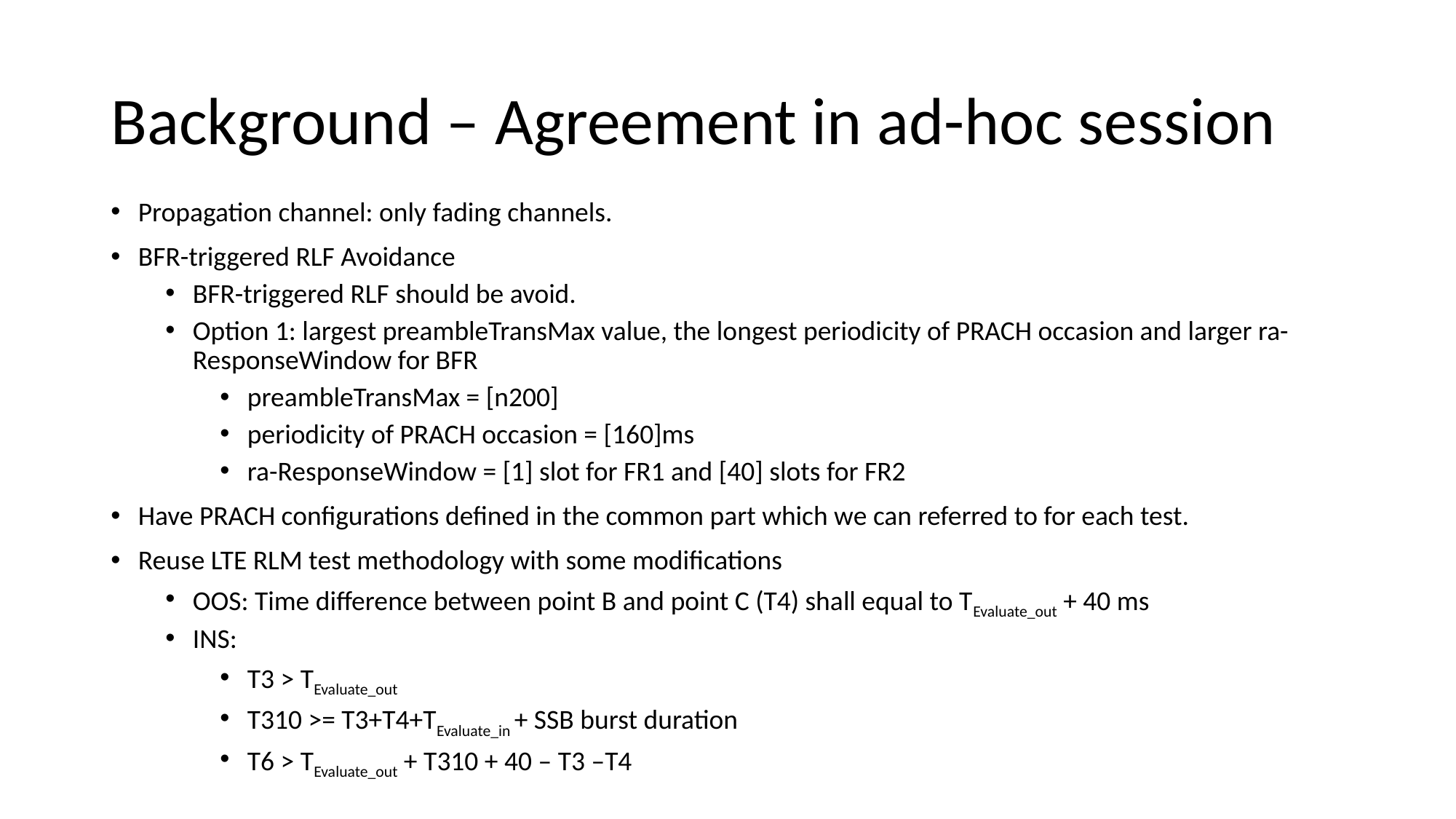

# Background – Agreement in ad-hoc session
Propagation channel: only fading channels.
BFR-triggered RLF Avoidance
BFR-triggered RLF should be avoid.
Option 1: largest preambleTransMax value, the longest periodicity of PRACH occasion and larger ra-ResponseWindow for BFR
preambleTransMax = [n200]
periodicity of PRACH occasion = [160]ms
ra-ResponseWindow = [1] slot for FR1 and [40] slots for FR2
Have PRACH configurations defined in the common part which we can referred to for each test.
Reuse LTE RLM test methodology with some modifications
OOS: Time difference between point B and point C (T4) shall equal to TEvaluate_out + 40 ms
INS:
T3 > TEvaluate_out
T310 >= T3+T4+TEvaluate_in + SSB burst duration
T6 > TEvaluate_out + T310 + 40 – T3 –T4